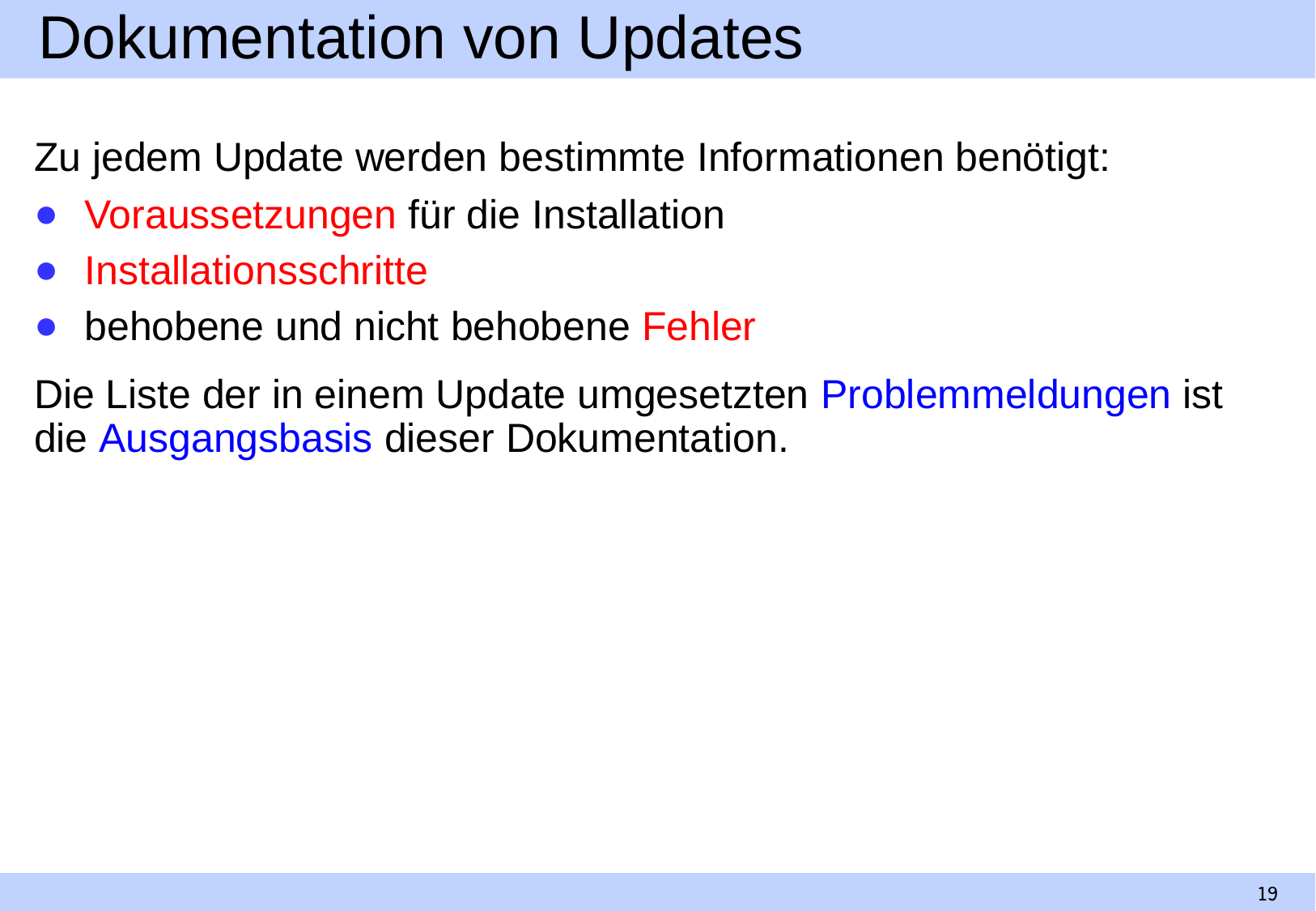

# Dokumentation von Updates
Zu jedem Update werden bestimmte Informationen benötigt:
Voraussetzungen für die Installation
Installationsschritte
behobene und nicht behobene Fehler
Die Liste der in einem Update umgesetzten Problemmeldungen ist die Ausgangsbasis dieser Dokumentation.

19